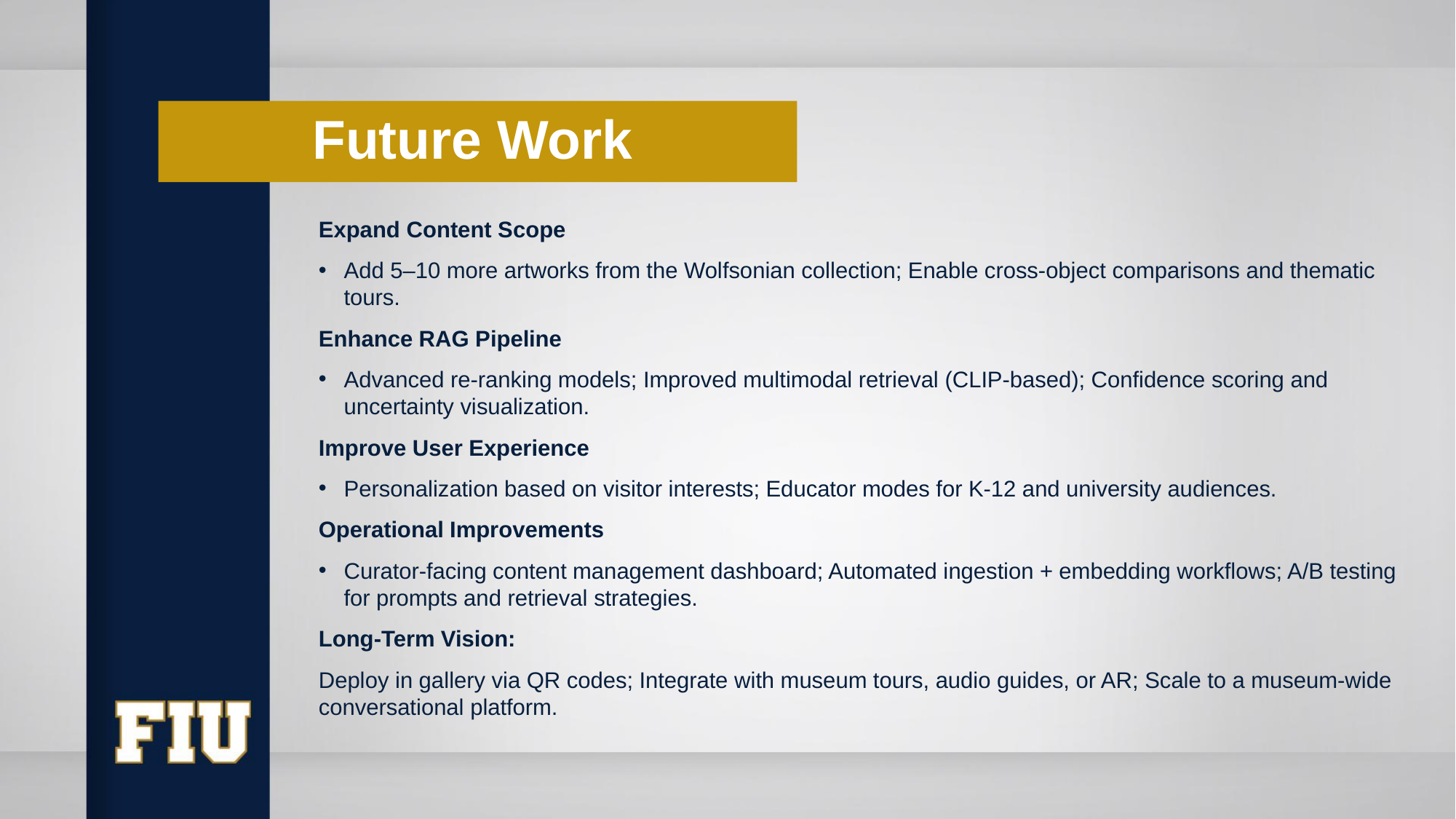

# Future Work

Expand Content Scope
Add 5–10 more artworks from the Wolfsonian collection; Enable cross‑object comparisons and thematic tours.
Enhance RAG Pipeline
Advanced re‑ranking models; Improved multimodal retrieval (CLIP‑based); Confidence scoring and uncertainty visualization.
Improve User Experience
Personalization based on visitor interests; Educator modes for K‑12 and university audiences.
Operational Improvements
Curator‑facing content management dashboard; Automated ingestion + embedding workflows; A/B testing for prompts and retrieval strategies.
Long‑Term Vision:
Deploy in gallery via QR codes; Integrate with museum tours, audio guides, or AR; Scale to a museum‑wide conversational platform.